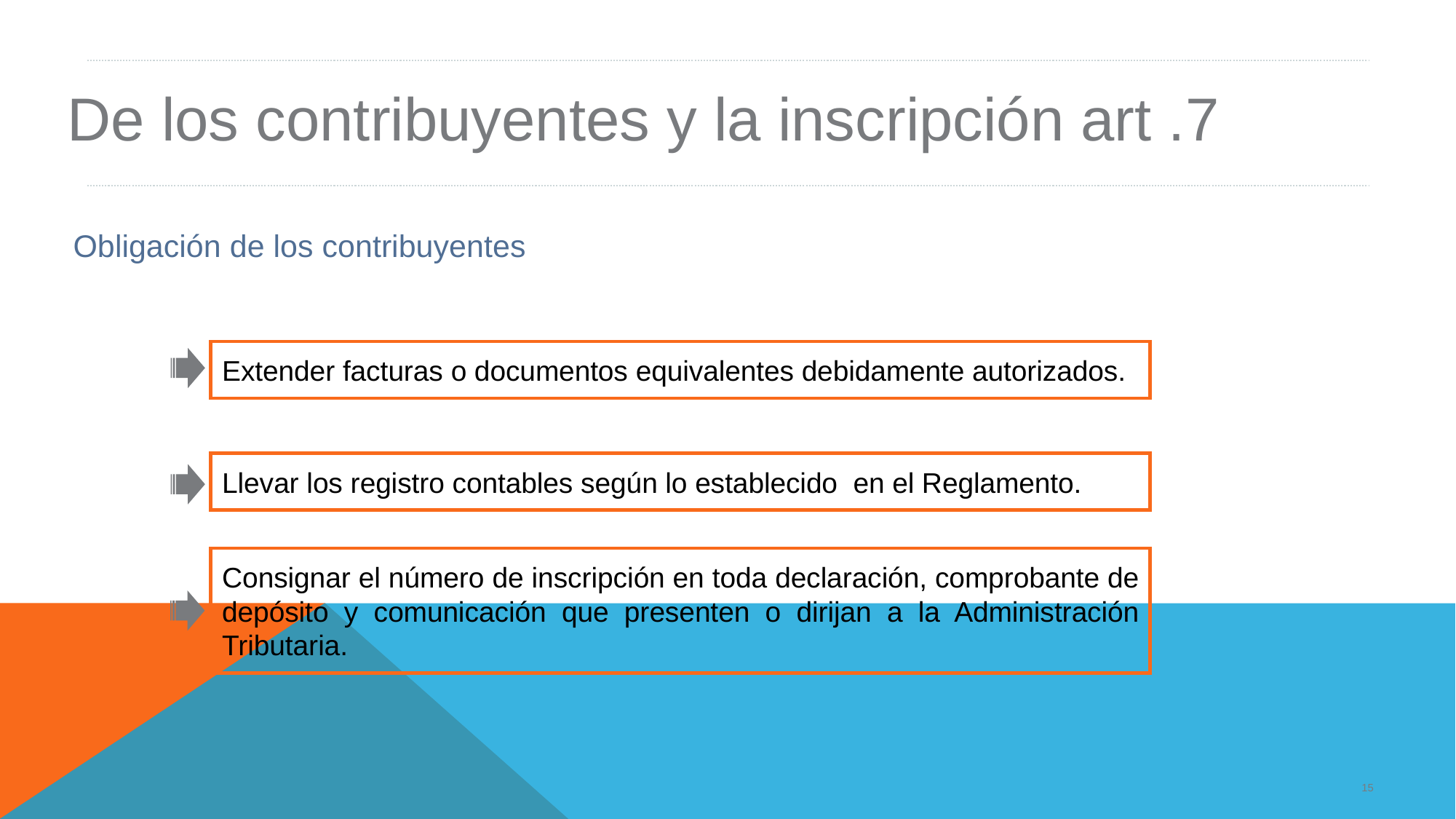

De los contribuyentes y la inscripción art .7
Obligación de los contribuyentes

Extender facturas o documentos equivalentes debidamente autorizados.

Llevar los registro contables según lo establecido  en el Reglamento.

Consignar el número de inscripción en toda declaración, comprobante de depósito y comunicación que presenten o dirijan a la Administración Tributaria.